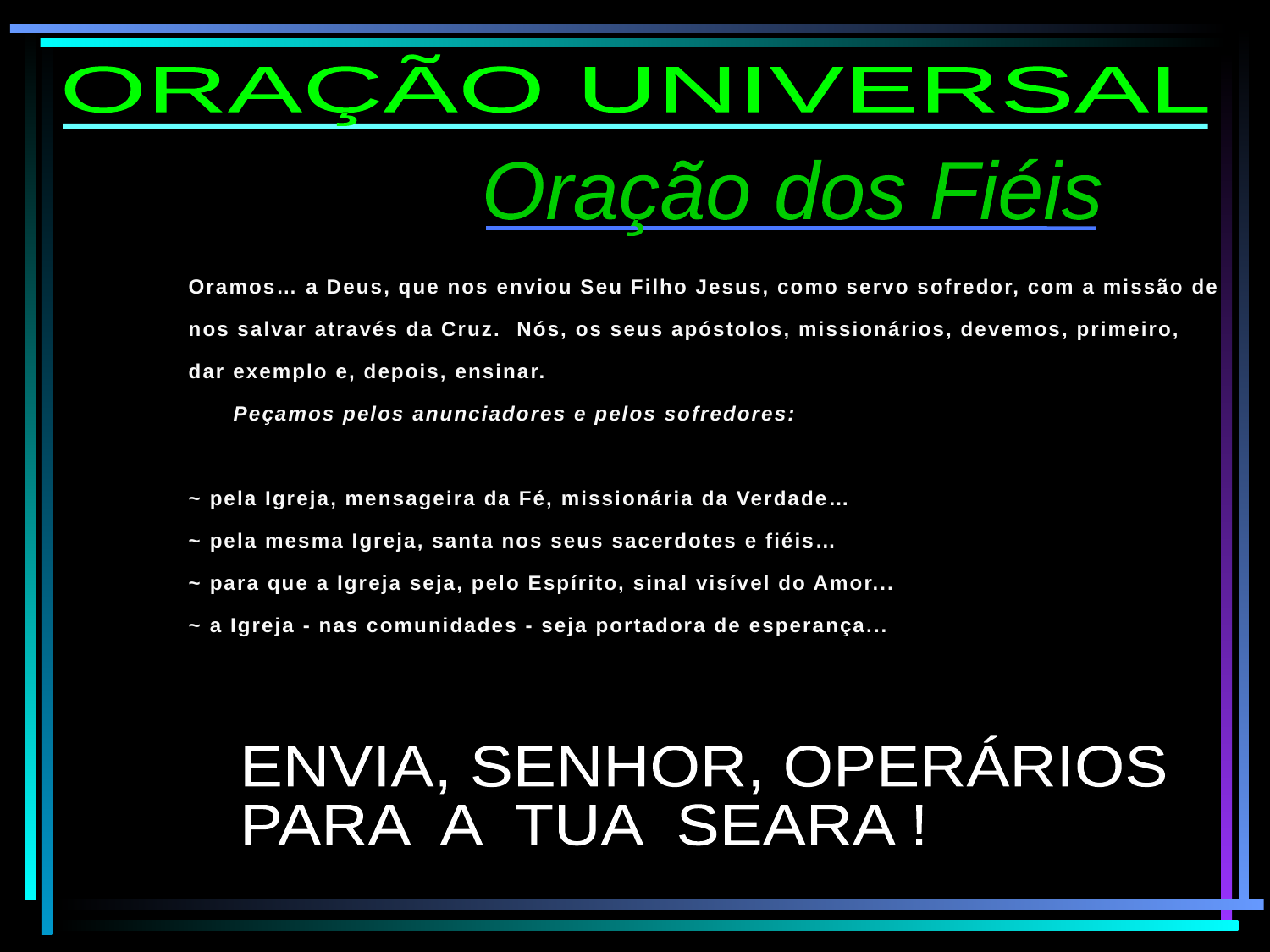

ORAÇÃO UNIVERSAL

Oração dos Fiéis

Oramos… a Deus, que nos enviou Seu Filho Jesus, como servo sofredor, com a missão de nos salvar através da Cruz.  Nós, os seus apóstolos, missionários, devemos, primeiro, dar exemplo e, depois, ensinar.
      Peçamos pelos anunciadores e pelos sofredores:

~ pela Igreja, mensageira da Fé, missionária da Verdade…
~ pela mesma Igreja, santa nos seus sacerdotes e fiéis…
~ para que a Igreja seja, pelo Espírito, sinal visível do Amor...
~ a Igreja - nas comunidades - seja portadora de esperança...
ENVIA, SENHOR, OPERÁRIOS
PARA  A  TUA  SEARA !